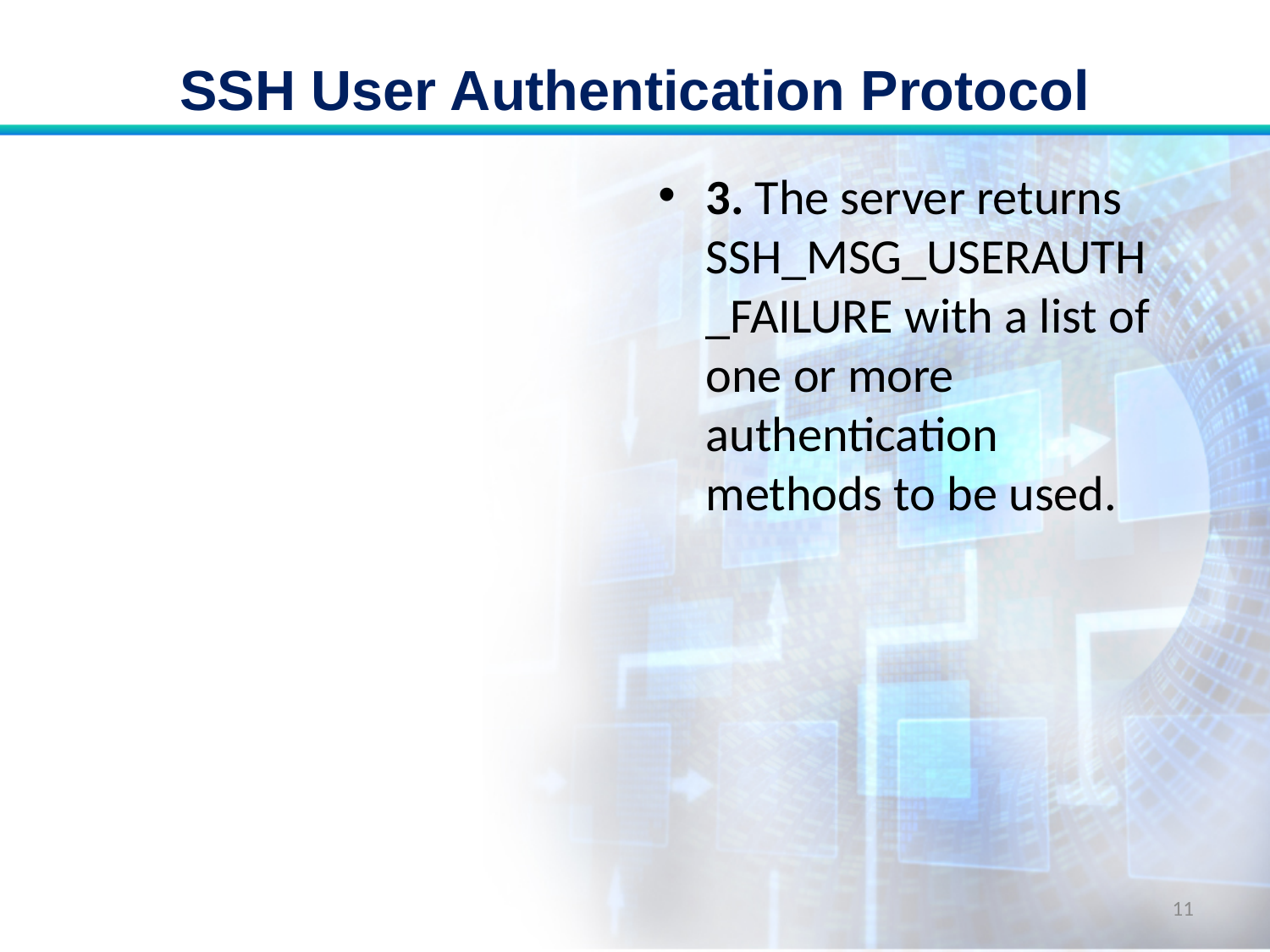

# SSH User Authentication Protocol
3. The server returns SSH_MSG_USERAUTH_FAILURE with a list of one or more authentication methods to be used.
11